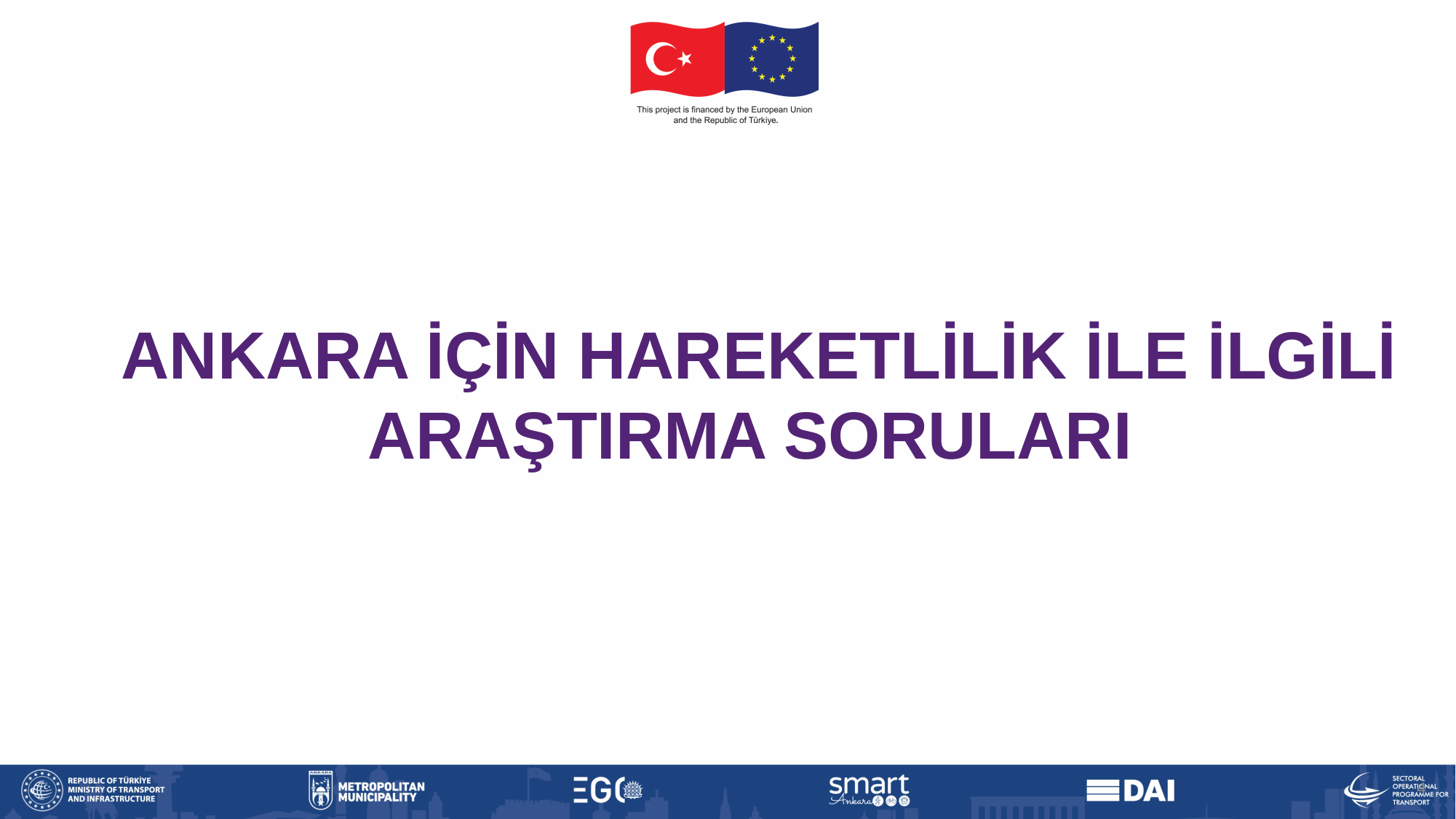

ANKARA İÇİN HAREKETLİLİK İLE İLGİLİ ARAŞTIRMA SORULARI
4